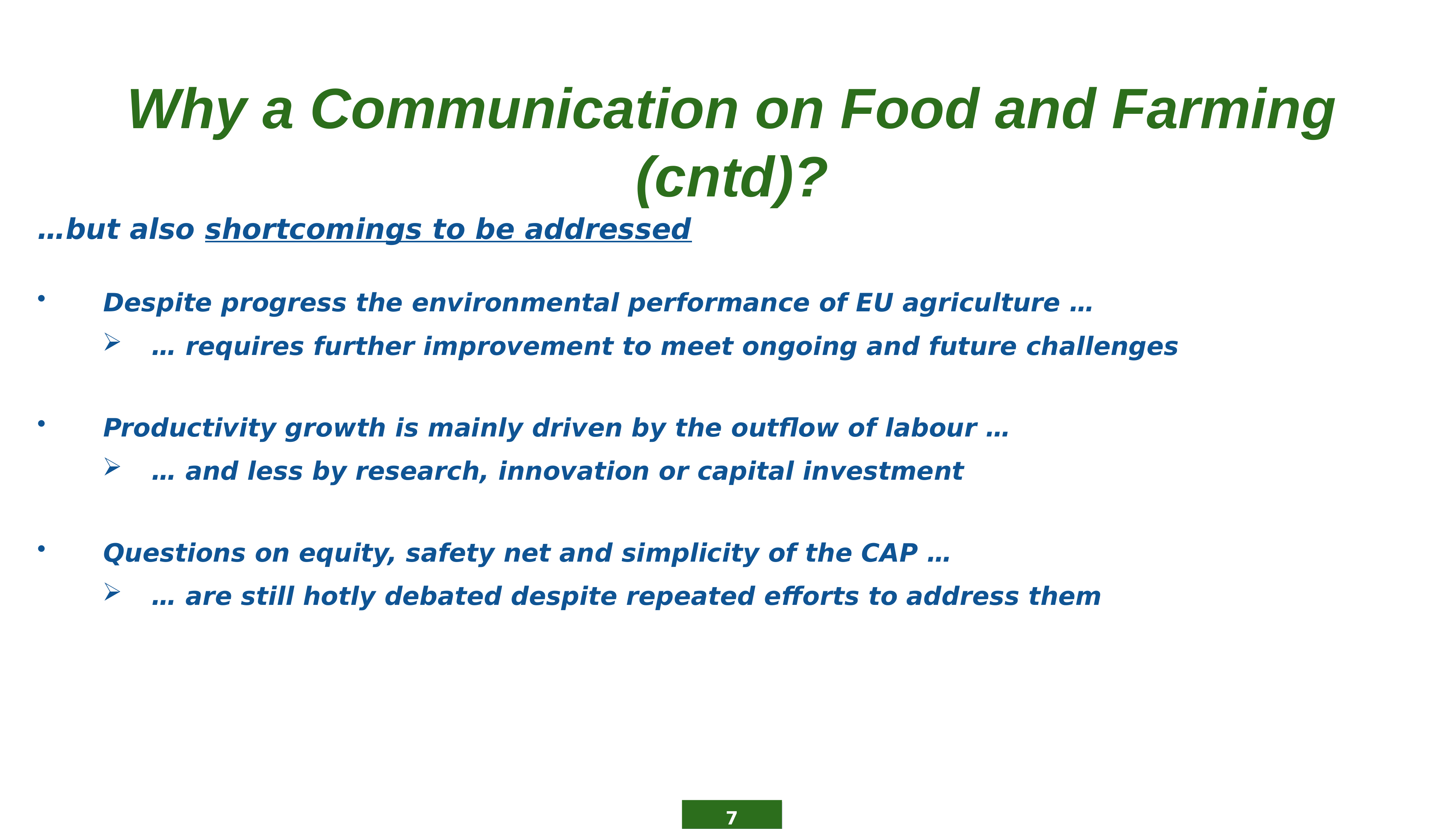

# Why a Communication on Food and Farming (cntd)?

…but also shortcomings to be addressed

Despite progress the environmental performance of EU agriculture …

… requires further improvement to meet ongoing and future challenges

Productivity growth is mainly driven by the outflow of labour …

… and less by research, innovation or capital investment

Questions on equity, safety net and simplicity of the CAP …

… are still hotly debated despite repeated efforts to address them
7
7